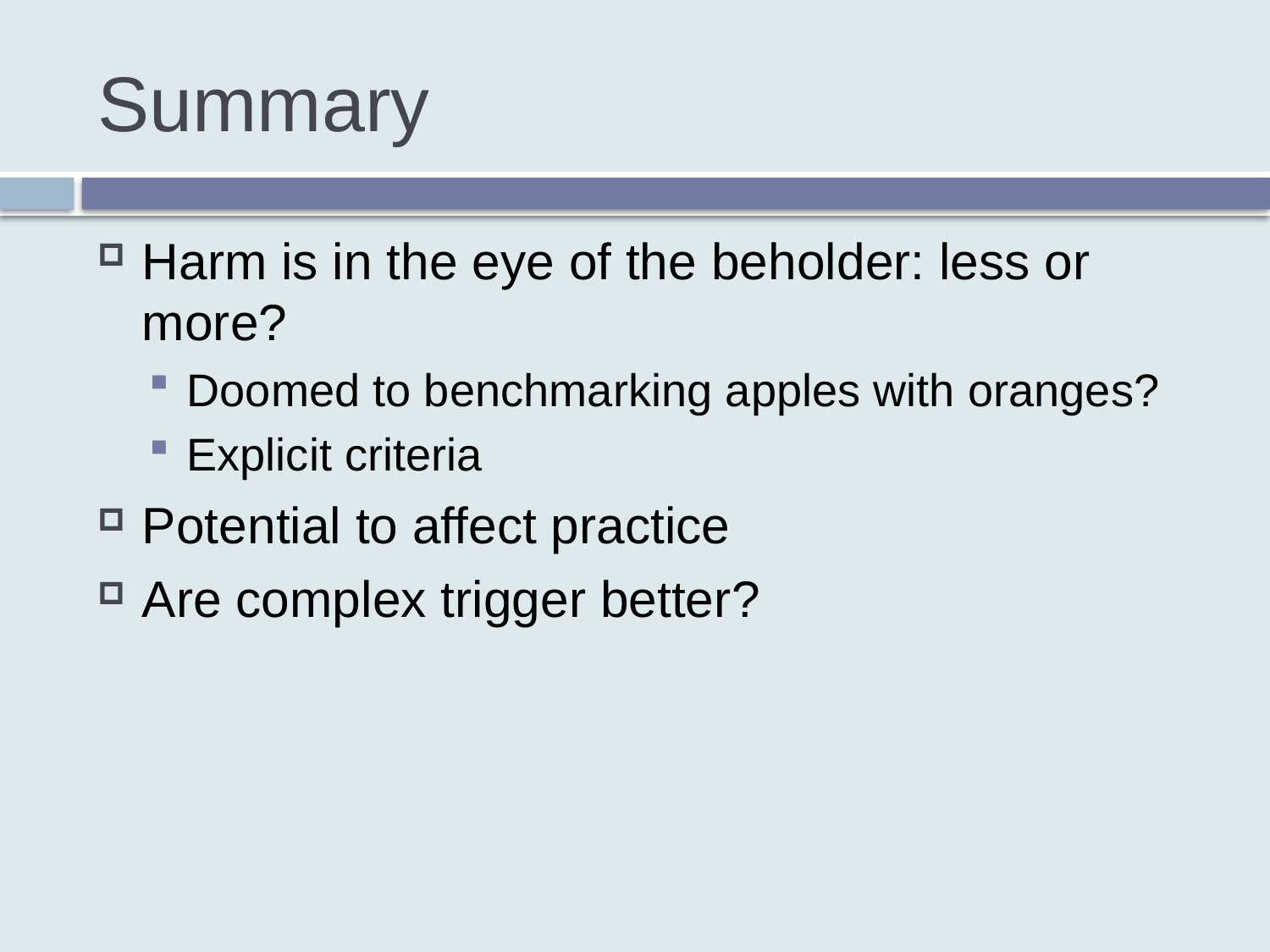

# Summary
Harm is in the eye of the beholder: less or more?
Doomed to benchmarking apples with oranges?
Explicit criteria
Potential to affect practice
Are complex trigger better?